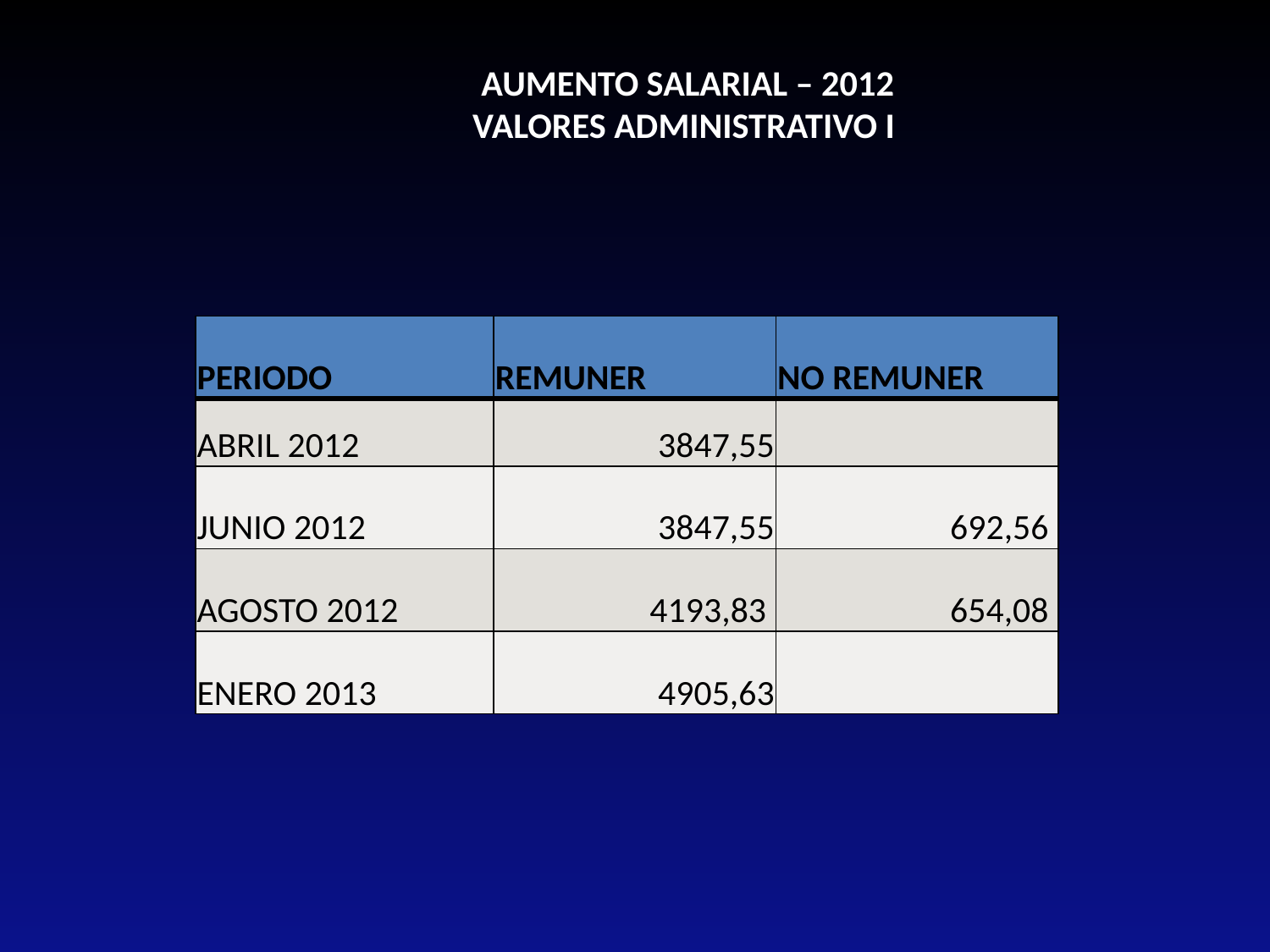

AUMENTO SALARIAL – 2012
VALORES ADMINISTRATIVO I

| PERIODO | REMUNER | NO REMUNER |
| --- | --- | --- |
| ABRIL 2012 | 3847,55 |  |
| JUNIO 2012 | 3847,55 | 692,56 |
| AGOSTO 2012 | 4193,83 | 654,08 |
| ENERO 2013 | 4905,63 |  |